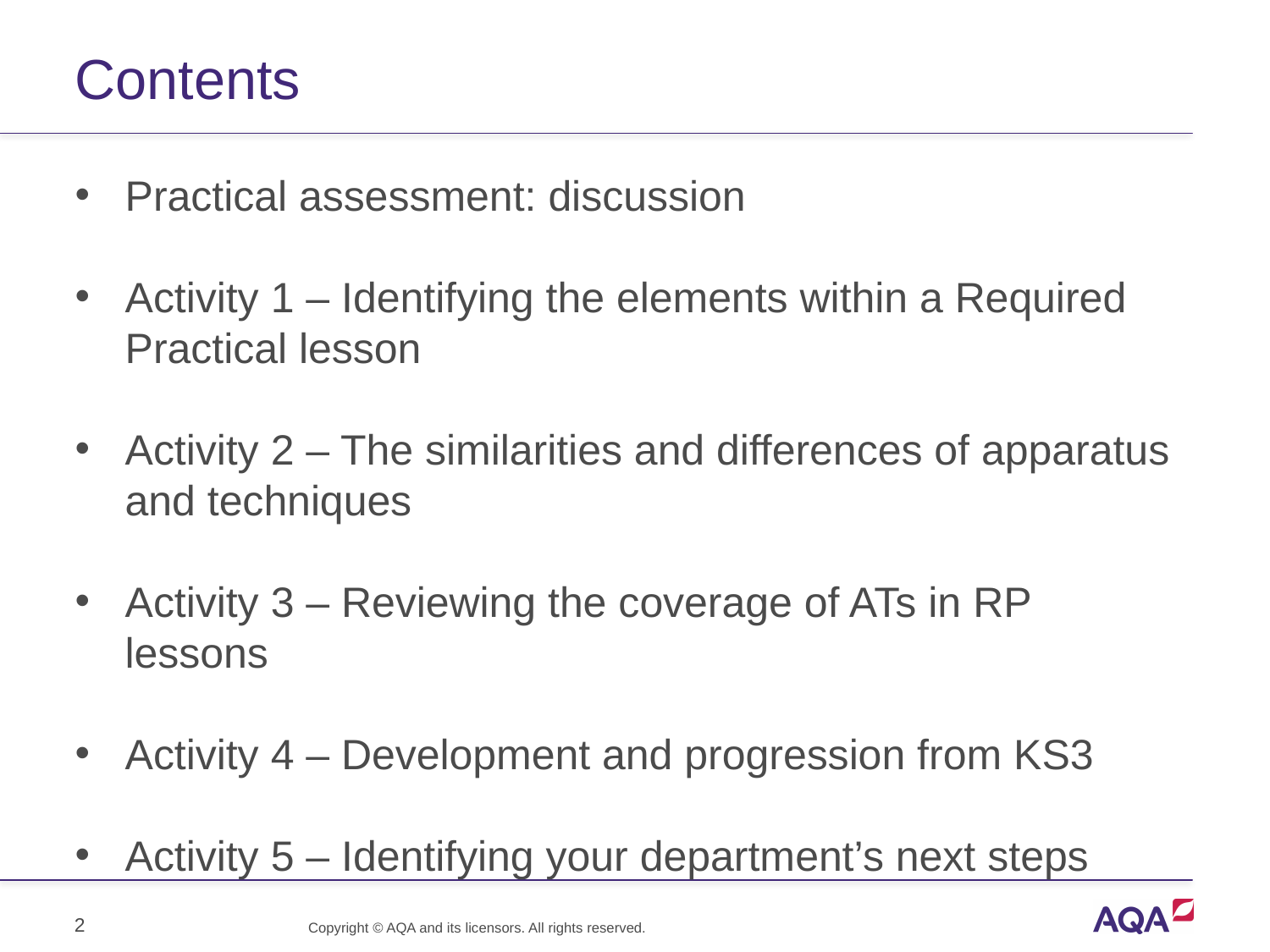

# Contents
Practical assessment: discussion

Activity 1 – Identifying the elements within a Required Practical lesson

Activity 2 – The similarities and differences of apparatus and techniques

Activity 3 – Reviewing the coverage of ATs in RP lessons

Activity 4 – Development and progression from KS3

Activity 5 – Identifying your department’s next steps

2
Copyright © AQA and its licensors. All rights reserved.